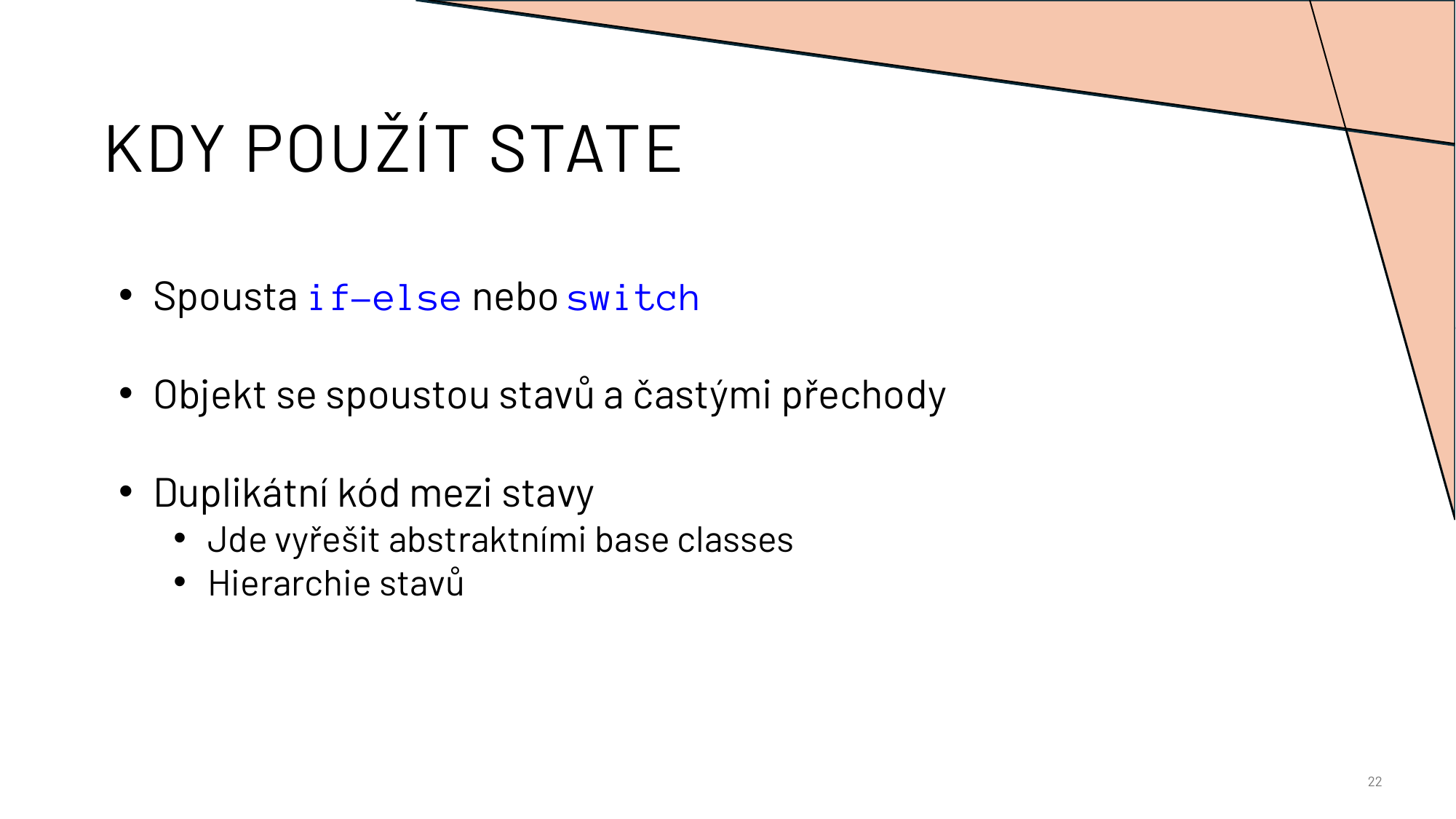

# KDY POUŽÍT STATE

Spousta if-else nebo switch

Objekt se spoustou stavů a častými přechody

Duplikátní kód mezi stavy
Jde vyřešit abstraktními base classes
Hierarchie stavů
22